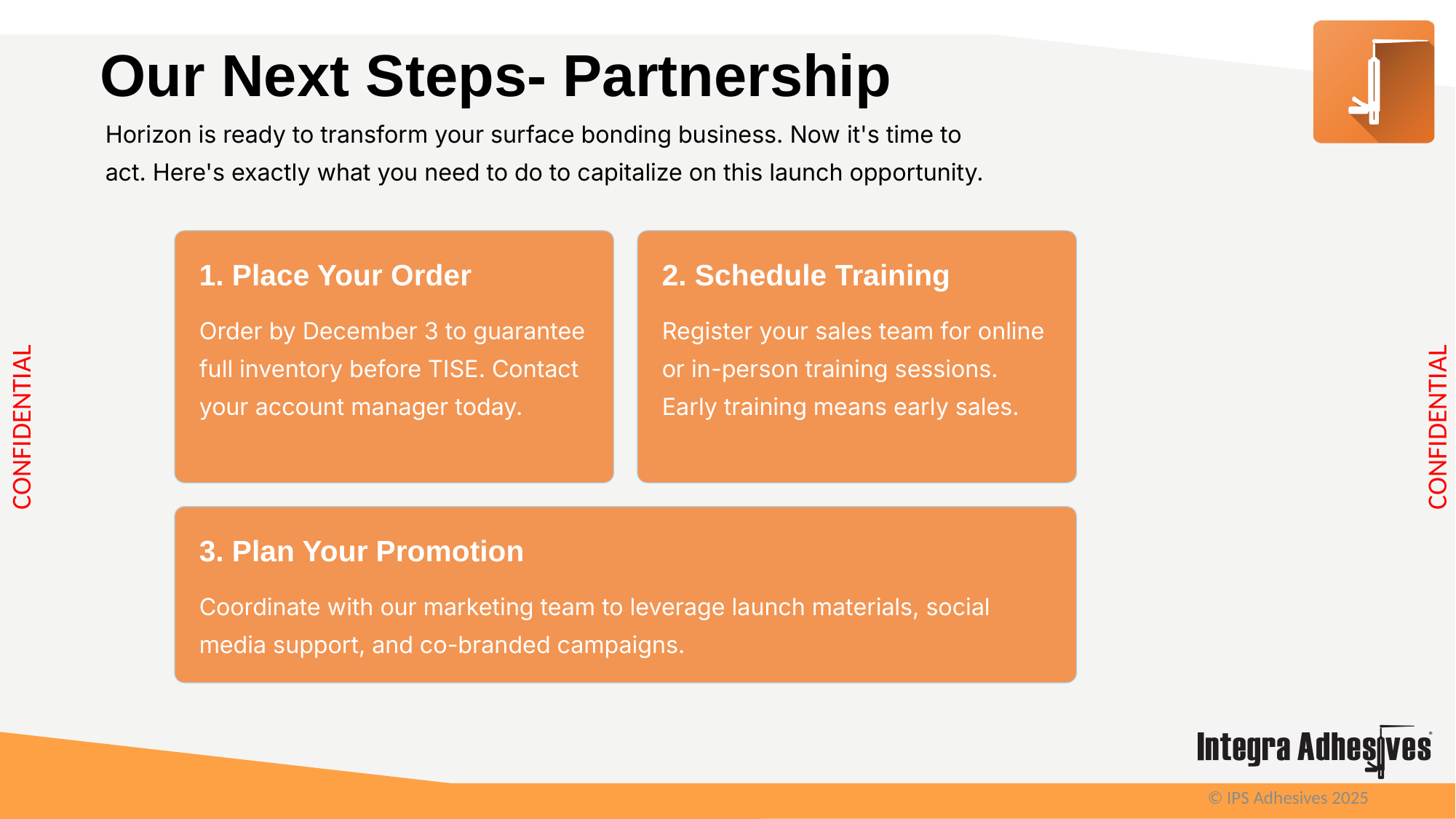

# Our Next Steps- Partnership
Horizon is ready to transform your surface bonding business. Now it's time to act. Here's exactly what you need to do to capitalize on this launch opportunity.

1. Place Your Order
2. Schedule Training
Order by December 3 to guarantee full inventory before TISE. Contact your account manager today.
Register your sales team for online or in-person training sessions. Early training means early sales.

3. Plan Your Promotion
Coordinate with our marketing team to leverage launch materials, social media support, and co-branded campaigns.